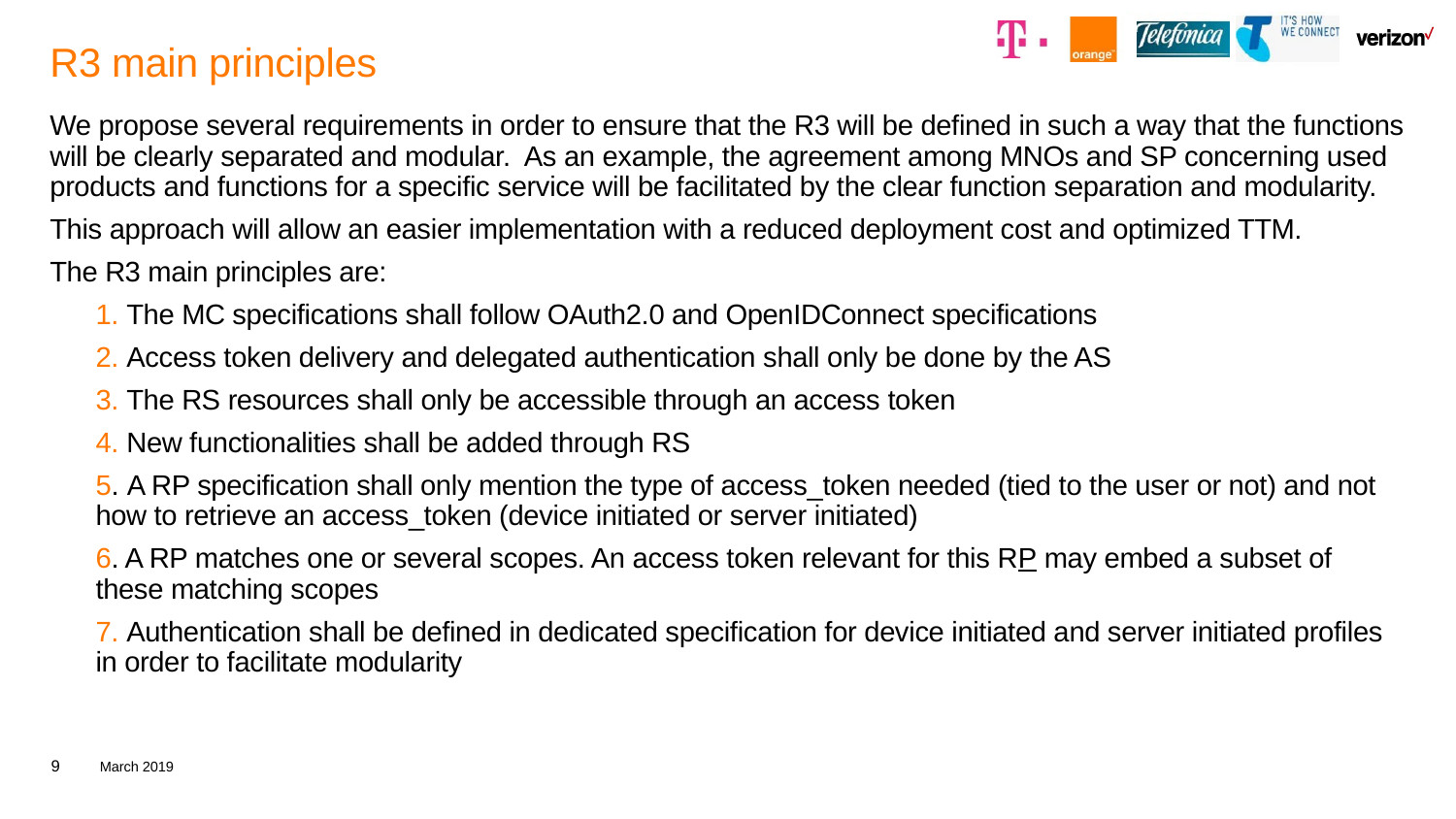

# R3 main principles
We propose several requirements in order to ensure that the R3 will be defined in such a way that the functions will be clearly separated and modular.  As an example, the agreement among MNOs and SP concerning used products and functions for a specific service will be facilitated by the clear function separation and modularity.
This approach will allow an easier implementation with a reduced deployment cost and optimized TTM.
The R3 main principles are:
1. The MC specifications shall follow OAuth2.0 and OpenIDConnect specifications
2. Access token delivery and delegated authentication shall only be done by the AS
3. The RS resources shall only be accessible through an access token
4. New functionalities shall be added through RS
5. A RP specification shall only mention the type of access_token needed (tied to the user or not) and not how to retrieve an access_token (device initiated or server initiated)
6. A RP matches one or several scopes. An access token relevant for this RP may embed a subset of these matching scopes
7. Authentication shall be defined in dedicated specification for device initiated and server initiated profiles in order to facilitate modularity